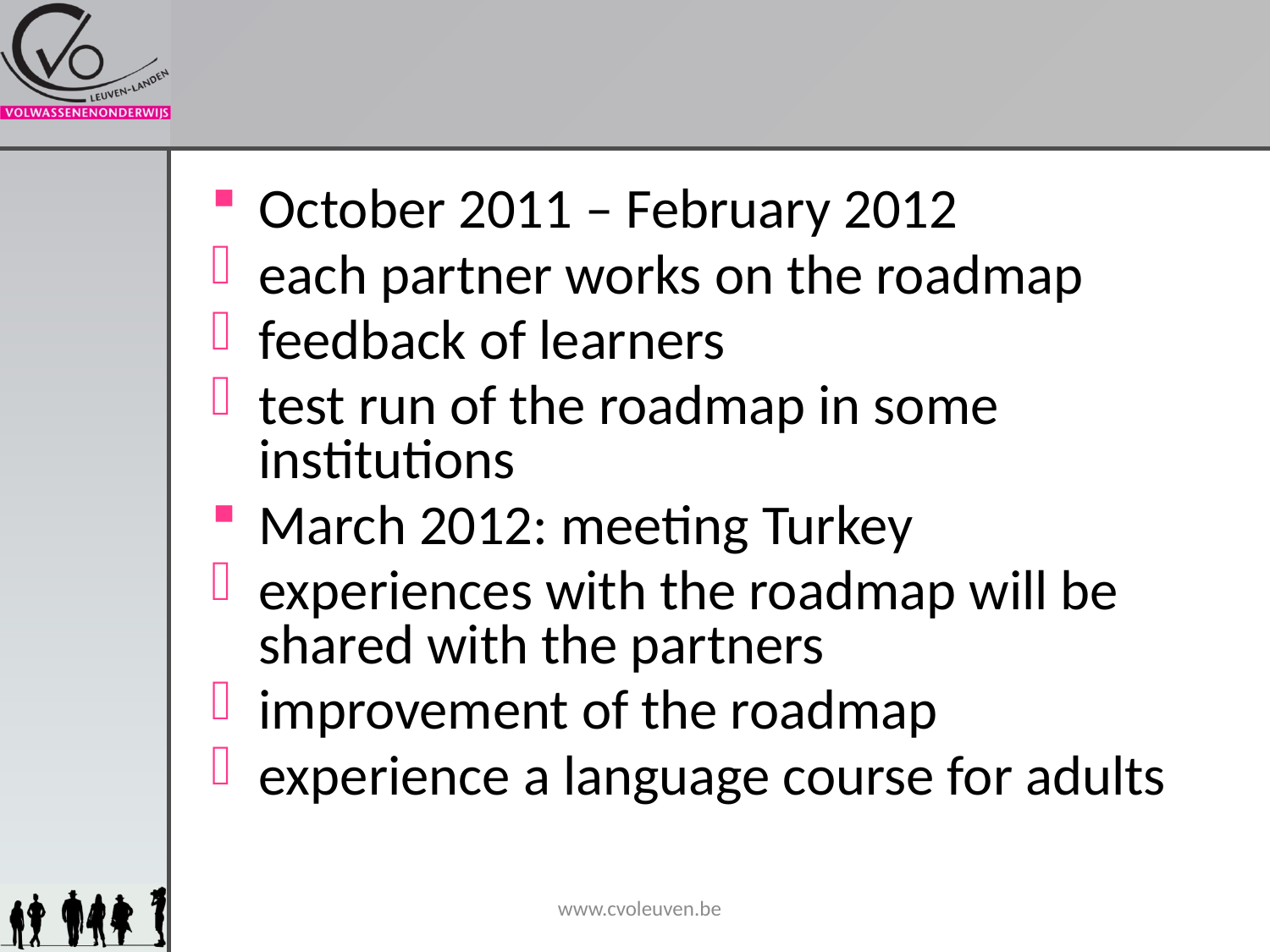

#
October 2011 – February 2012
each partner works on the roadmap
feedback of learners
test run of the roadmap in some institutions
March 2012: meeting Turkey
experiences with the roadmap will be shared with the partners
improvement of the roadmap
experience a language course for adults
www.cvoleuven.be